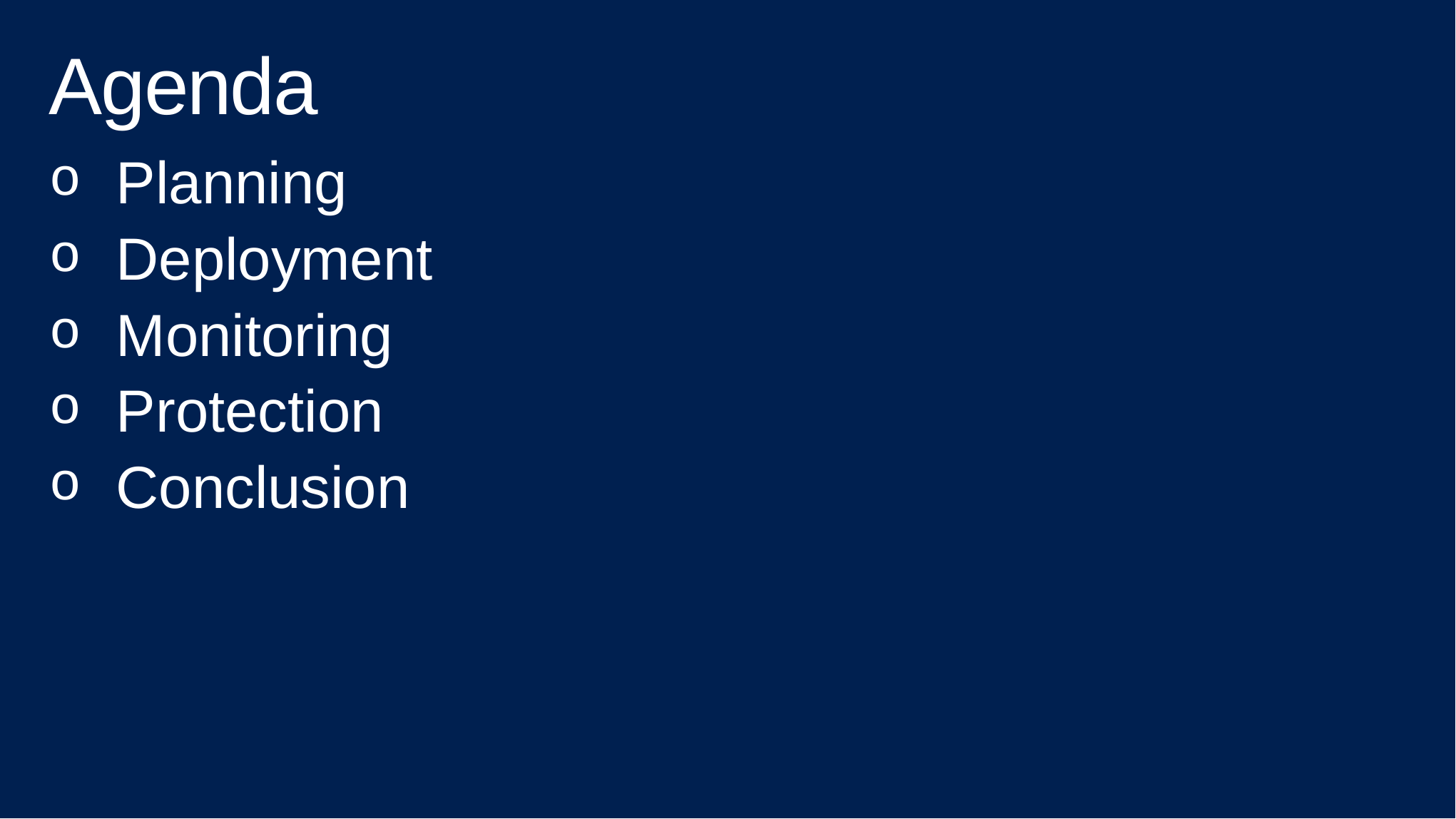

# Agenda
Planning
Deployment
Monitoring
Protection
Conclusion